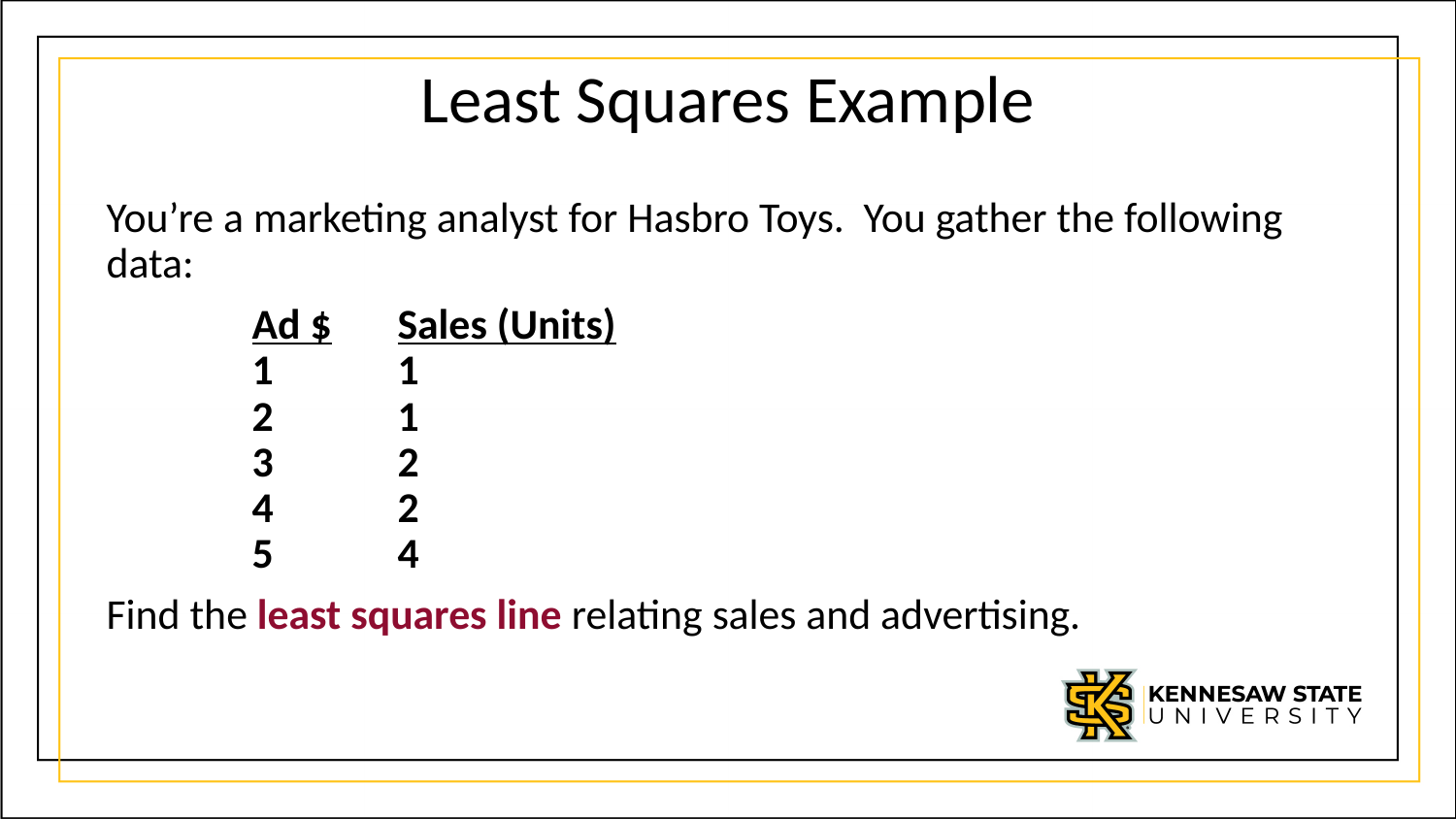

# Least Squares Example
You’re a marketing analyst for Hasbro Toys.  You gather the following data:
	Ad $	Sales (Units)
	1	1
	2	1
	3	2
	4	2
	5	4
Find the least squares line relating sales and advertising.